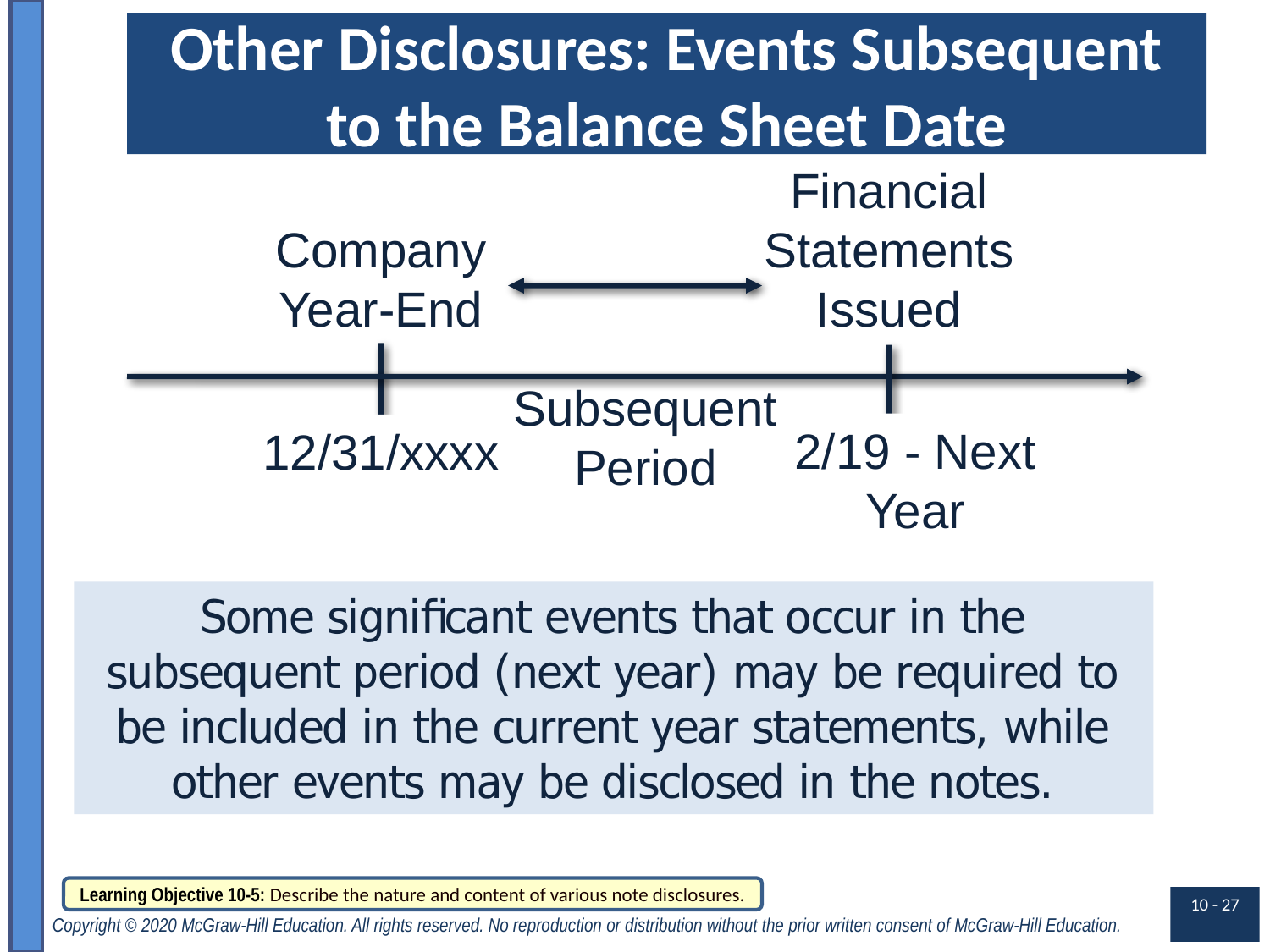

# Other Disclosures: Events Subsequent to the Balance Sheet Date
Financial Statements Issued
Company Year-End

Subsequent Period

2/19 - Next Year
12/31/xxxx
Some significant events that occur in the subsequent period (next year) may be required to be included in the current year statements, while other events may be disclosed in the notes.
Learning Objective 10-5: Describe the nature and content of various note disclosures.